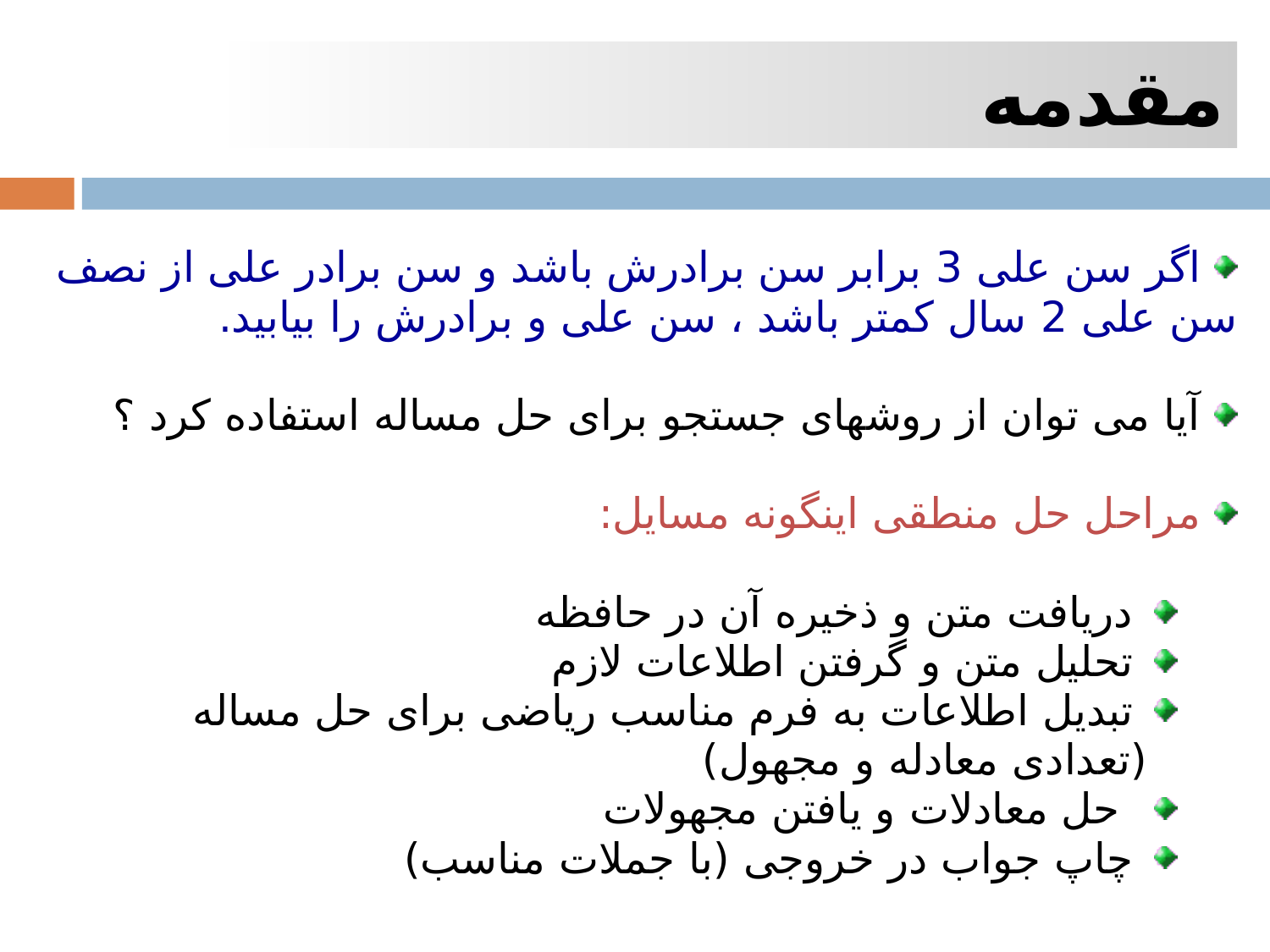

مقدمه
 اگر سن علی 3 برابر سن برادرش باشد و سن برادر علی از نصف سن علی 2 سال کمتر باشد ، سن علی و برادرش را بيابيد.

 آيا می توان از روشهای جستجو برای حل مساله استفاده کرد ؟

 مراحل حل منطقی اينگونه مسايل:

 	دريافت متن و ذخيره آن در حافظه
 تحليل متن و گرفتن اطلاعات لازم
 تبديل اطلاعات به فرم مناسب رياضی برای حل مساله (تعدادی معادله و مجهول)
  حل معادلات و يافتن مجهولات
 چاپ جواب در خروجی (با جملات مناسب)